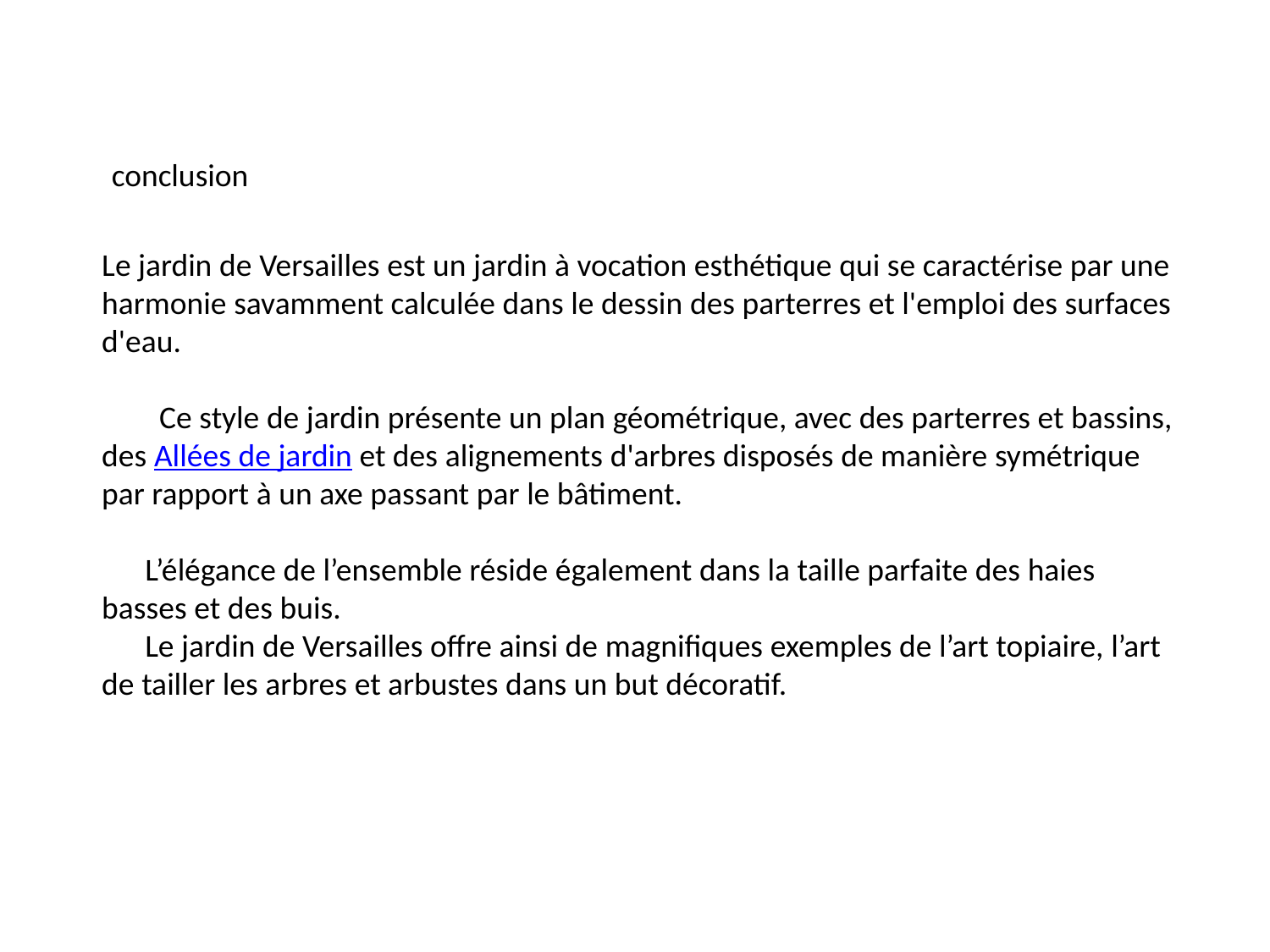

conclusion
Le jardin de Versailles est un jardin à vocation esthétique qui se caractérise par une  harmonie savamment calculée dans le dessin des parterres et l'emploi des surfaces d'eau.
        Ce style de jardin présente un plan géométrique, avec des parterres et bassins, des Allées de jardin et des alignements d'arbres disposés de manière symétrique par rapport à un axe passant par le bâtiment.
      L’élégance de l’ensemble réside également dans la taille parfaite des haies basses et des buis.
      Le jardin de Versailles offre ainsi de magnifiques exemples de l’art topiaire, l’art de tailler les arbres et arbustes dans un but décoratif.